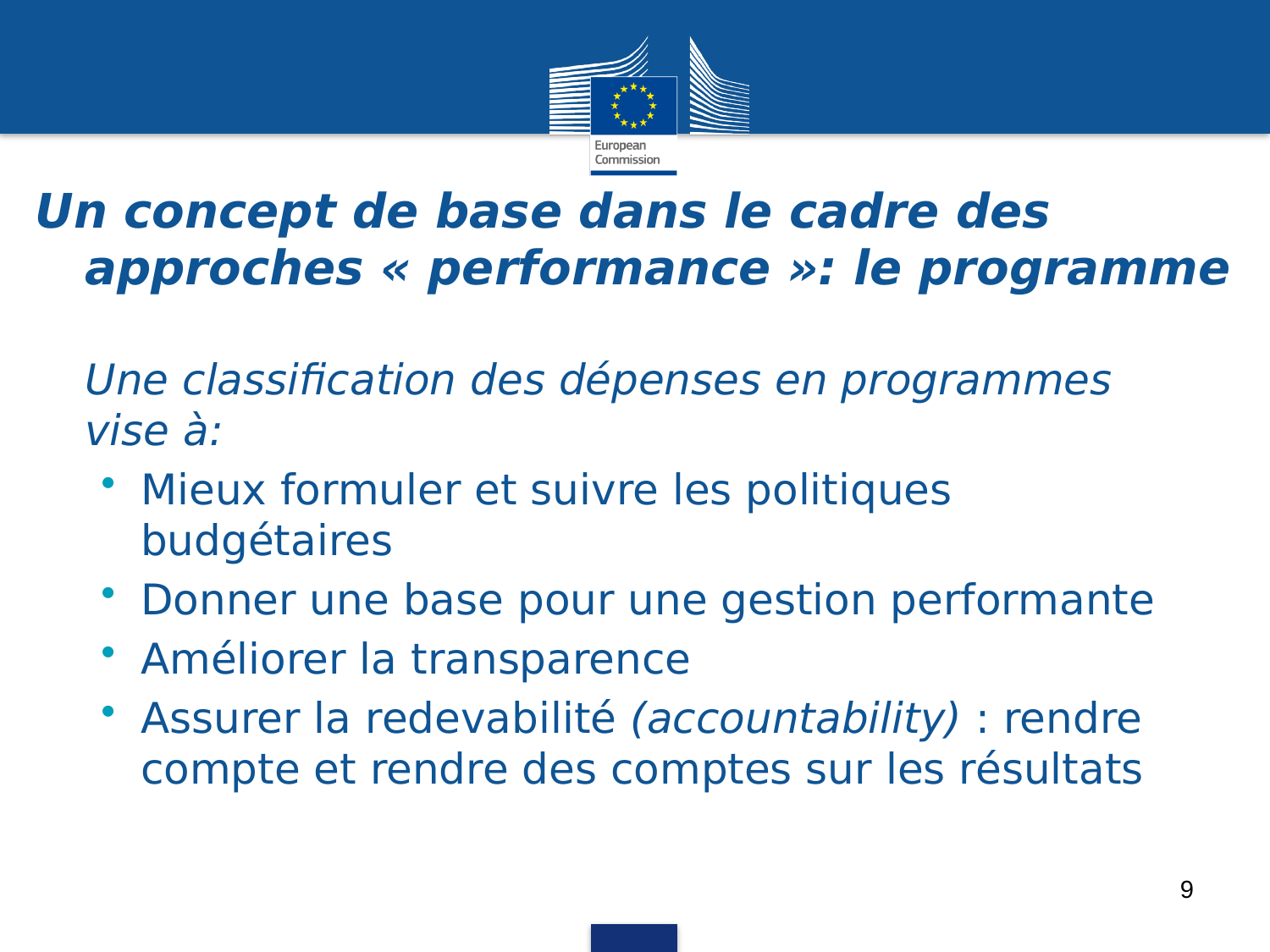

# Un concept de base dans le cadre des approches « performance »: le programme
Une classification des dépenses en programmes vise à:
Mieux formuler et suivre les politiques budgétaires
Donner une base pour une gestion performante
Améliorer la transparence
Assurer la redevabilité (accountability) : rendre compte et rendre des comptes sur les résultats

9